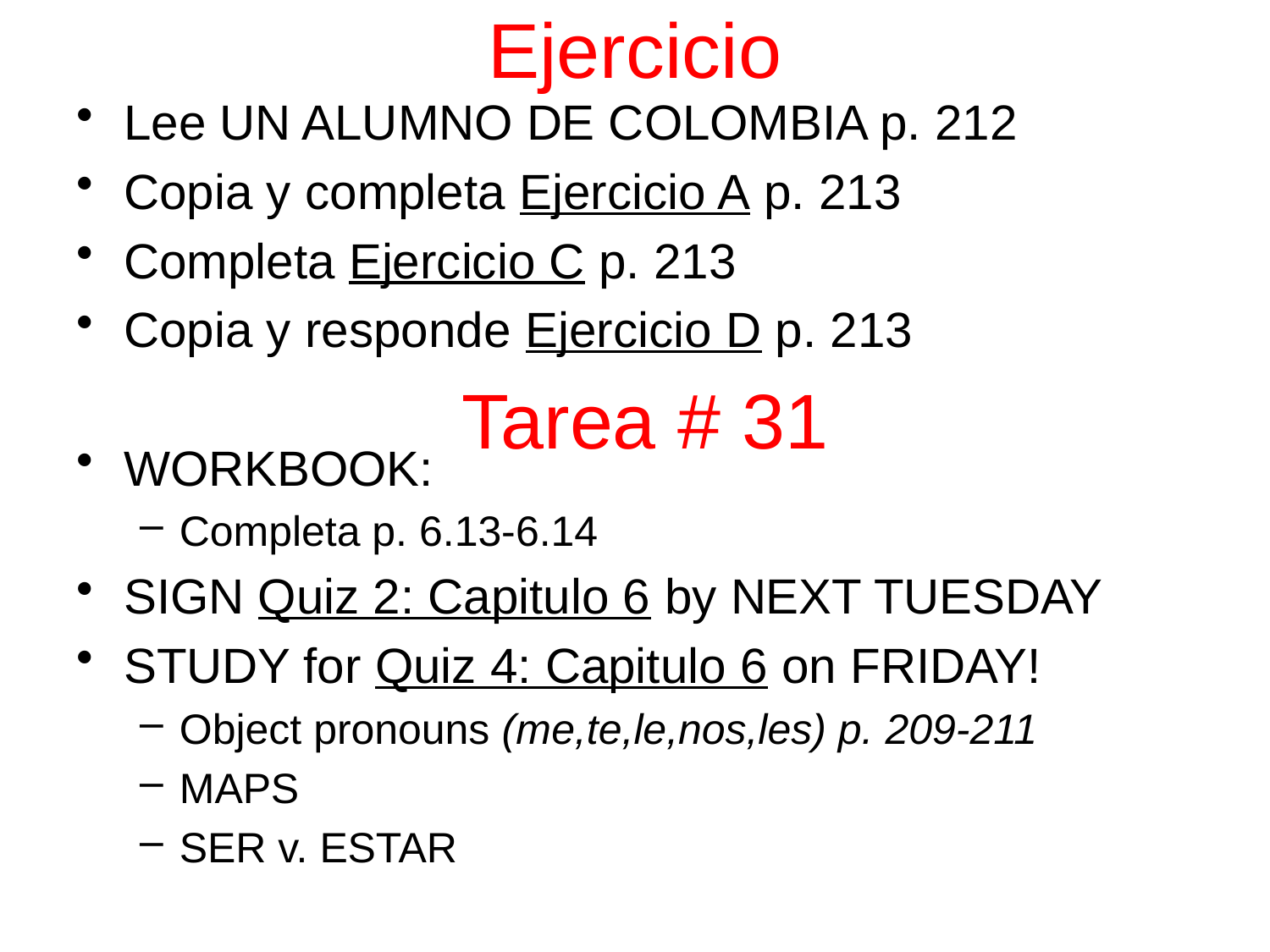

# Ejercicio
Lee UN ALUMNO DE COLOMBIA p. 212
Copia y completa Ejercicio A p. 213
Completa Ejercicio C p. 213
Copia y responde Ejercicio D p. 213

WORKBOOK:
Completa p. 6.13-6.14
SIGN Quiz 2: Capitulo 6 by NEXT TUESDAY
STUDY for Quiz 4: Capitulo 6 on FRIDAY!
Object pronouns (me,te,le,nos,les) p. 209-211
MAPS
SER v. ESTAR

Tarea # 31